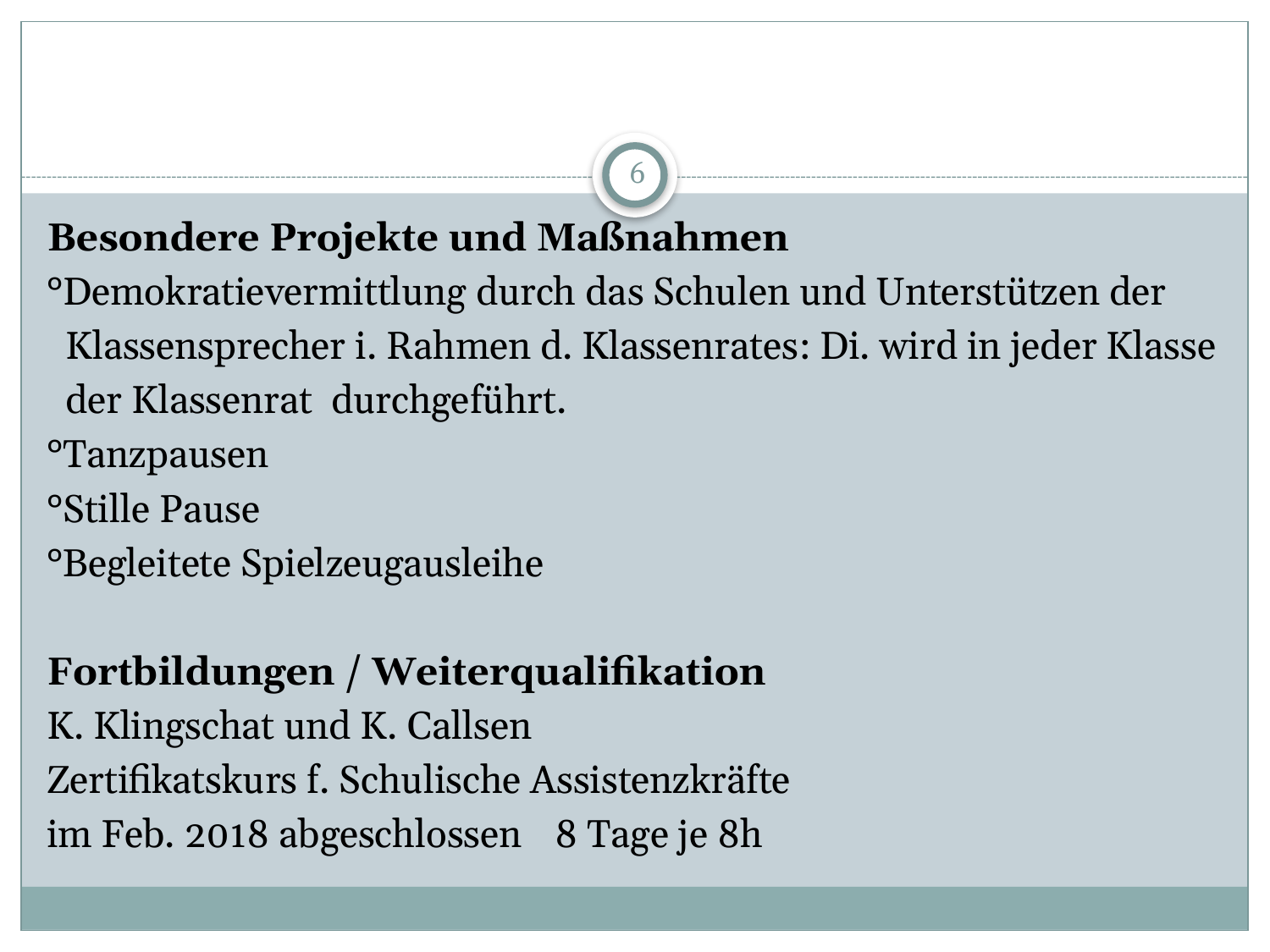

6
Besondere Projekte und Maßnahmen
°Demokratievermittlung durch das Schulen und Unterstützen der
  Klassensprecher i. Rahmen d. Klassenrates: Di. wird in jeder Klasse
  der Klassenrat  durchgeführt.
°Tanzpausen
°Stille Pause
°Begleitete Spielzeugausleihe

Fortbildungen / Weiterqualifikation
K. Klingschat und K. Callsen
Zertifikatskurs f. Schulische Assistenzkräfte
im Feb. 2018 abgeschlossen	8 Tage je 8h